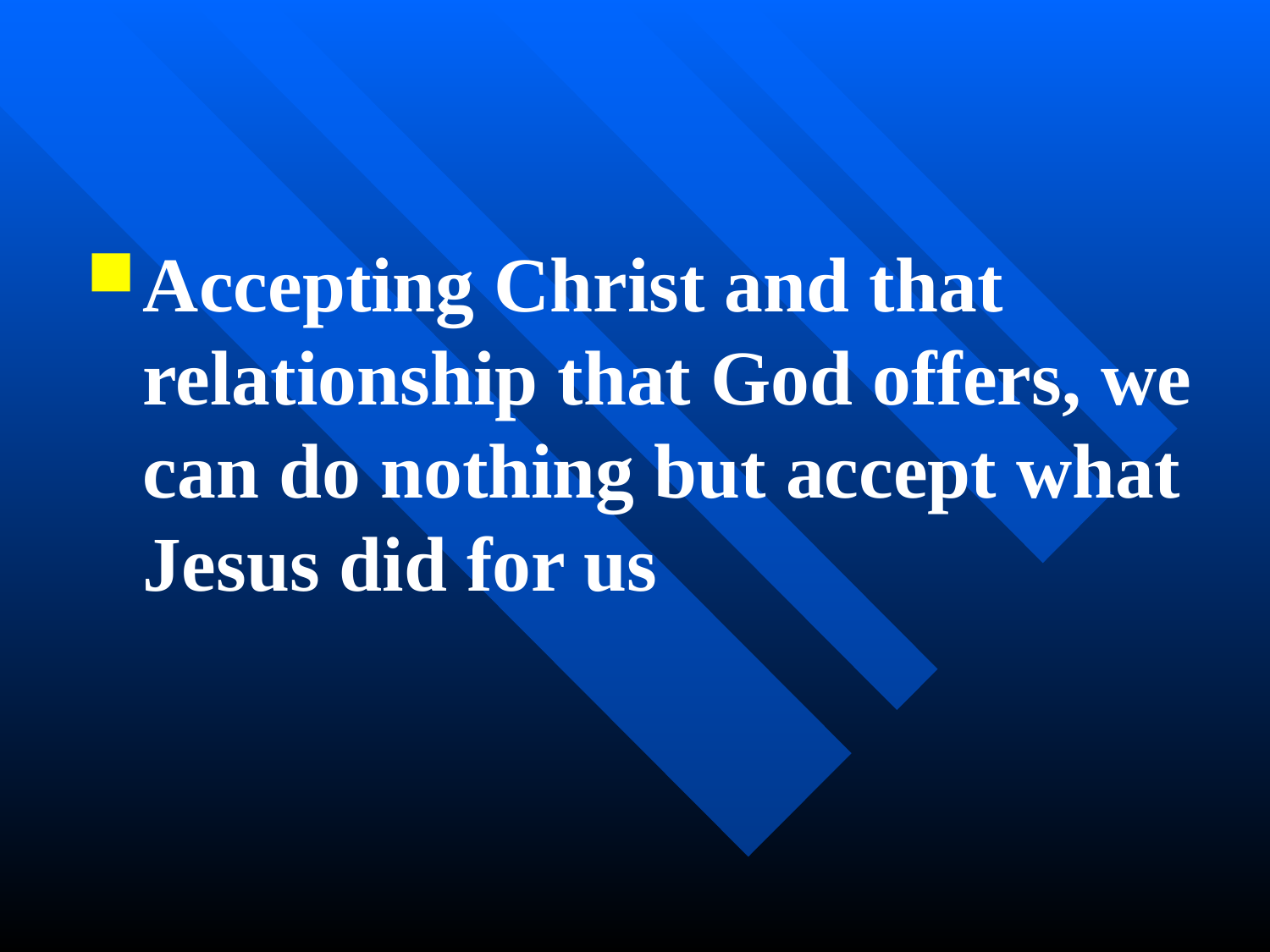

#
Accepting Christ and that relationship that God offers, we can do nothing but accept what Jesus did for us